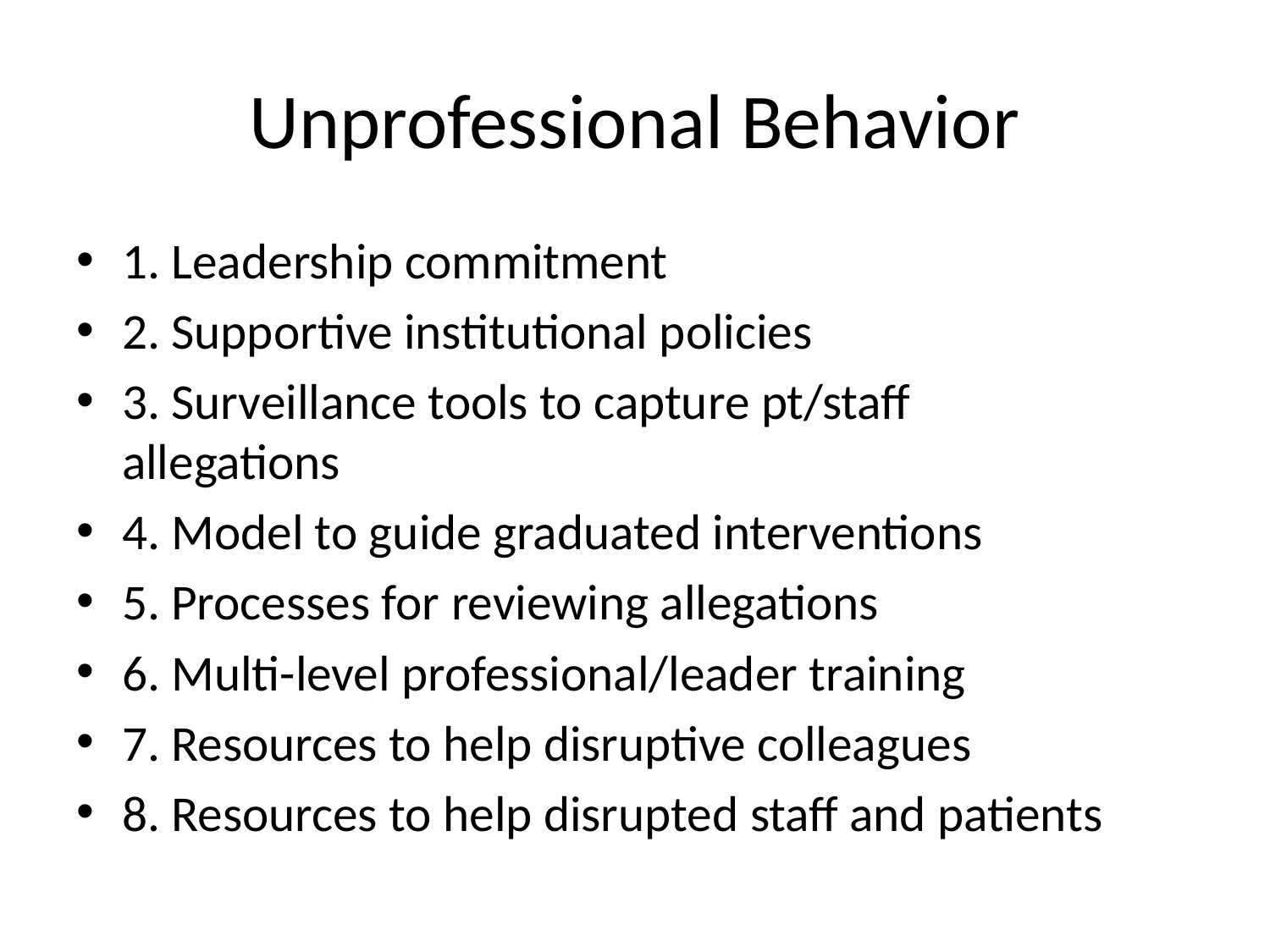

# Unprofessional Behavior
1. Leadership commitment
2. Supportive institutional policies
3. Surveillance tools to capture pt/staff     	allegations
4. Model to guide graduated interventions
5. Processes for reviewing allegations
6. Multi-level professional/leader training
7. Resources to help disruptive colleagues
8. Resources to help disrupted staff and patients